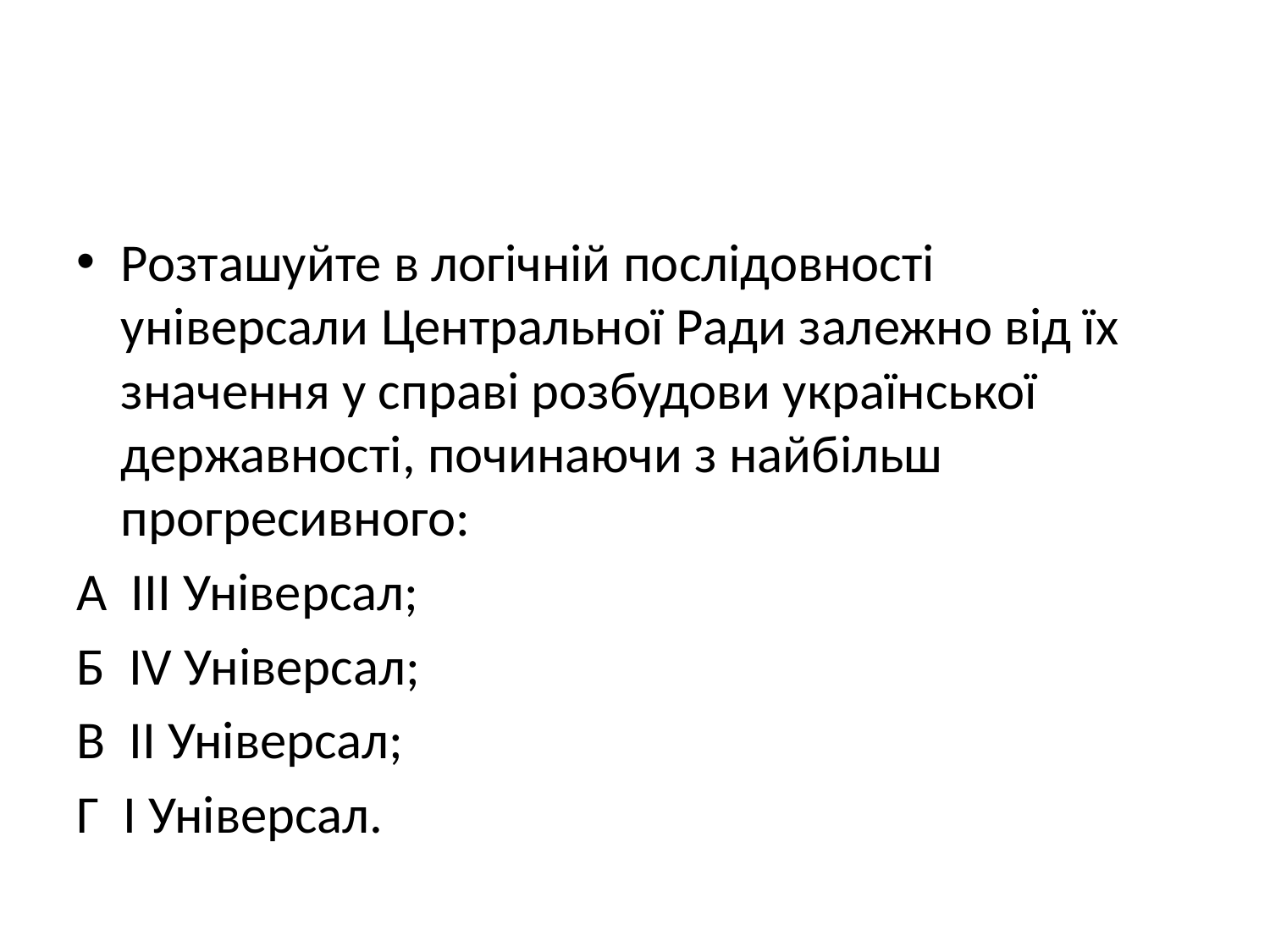

#
Розташуйте в логічній послідовності універсали Центральної Ради залежно від їх значення у справі розбудови української державності, починаючи з найбільш прогресивного:
А  ІІІ Універсал;
Б  ІV Універсал;
В  ІІ Універсал;
Г  І Універсал.